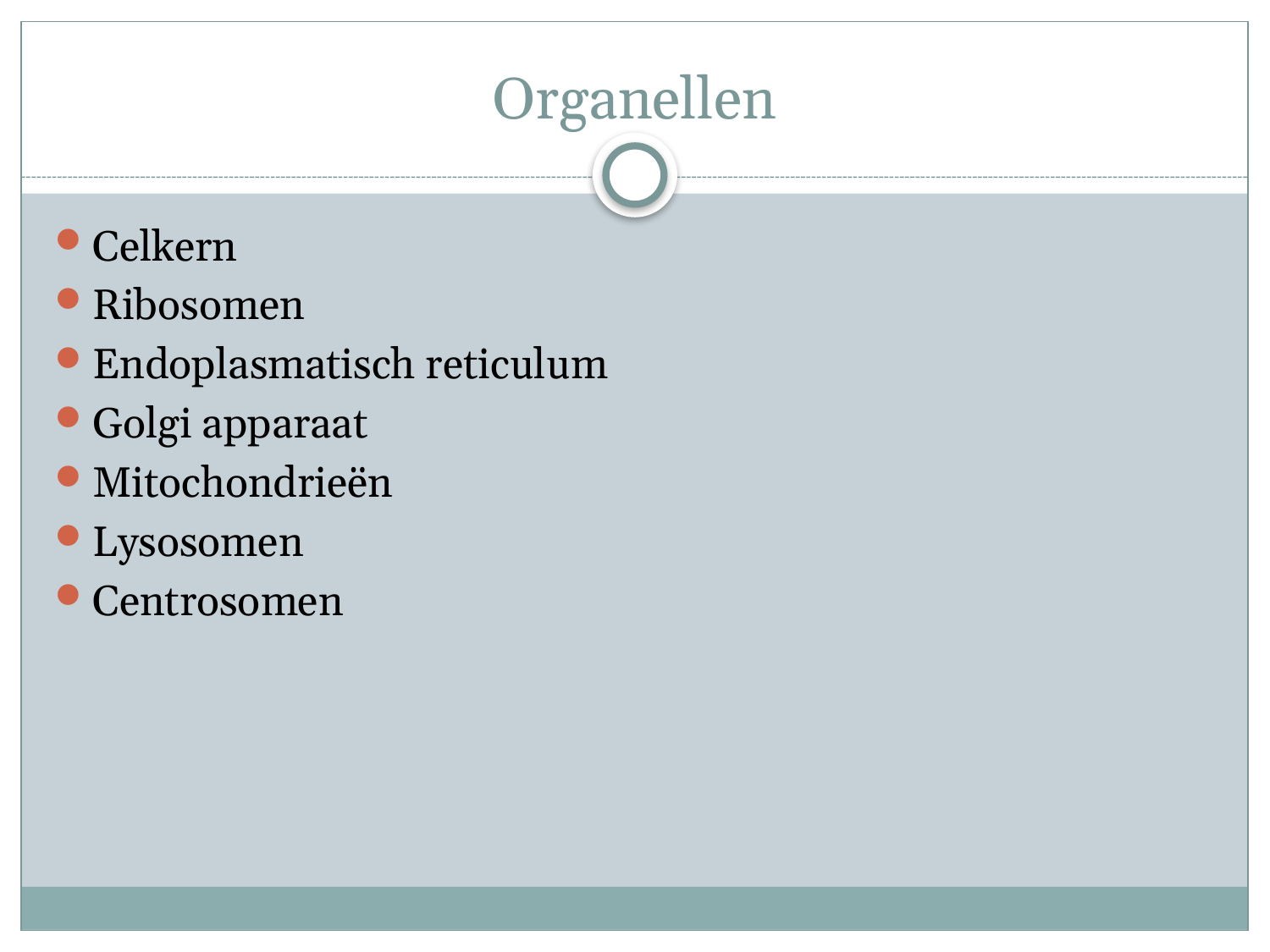

# Organellen
Celkern
Ribosomen
Endoplasmatisch reticulum
Golgi apparaat
Mitochondrieën
Lysosomen
Centrosomen